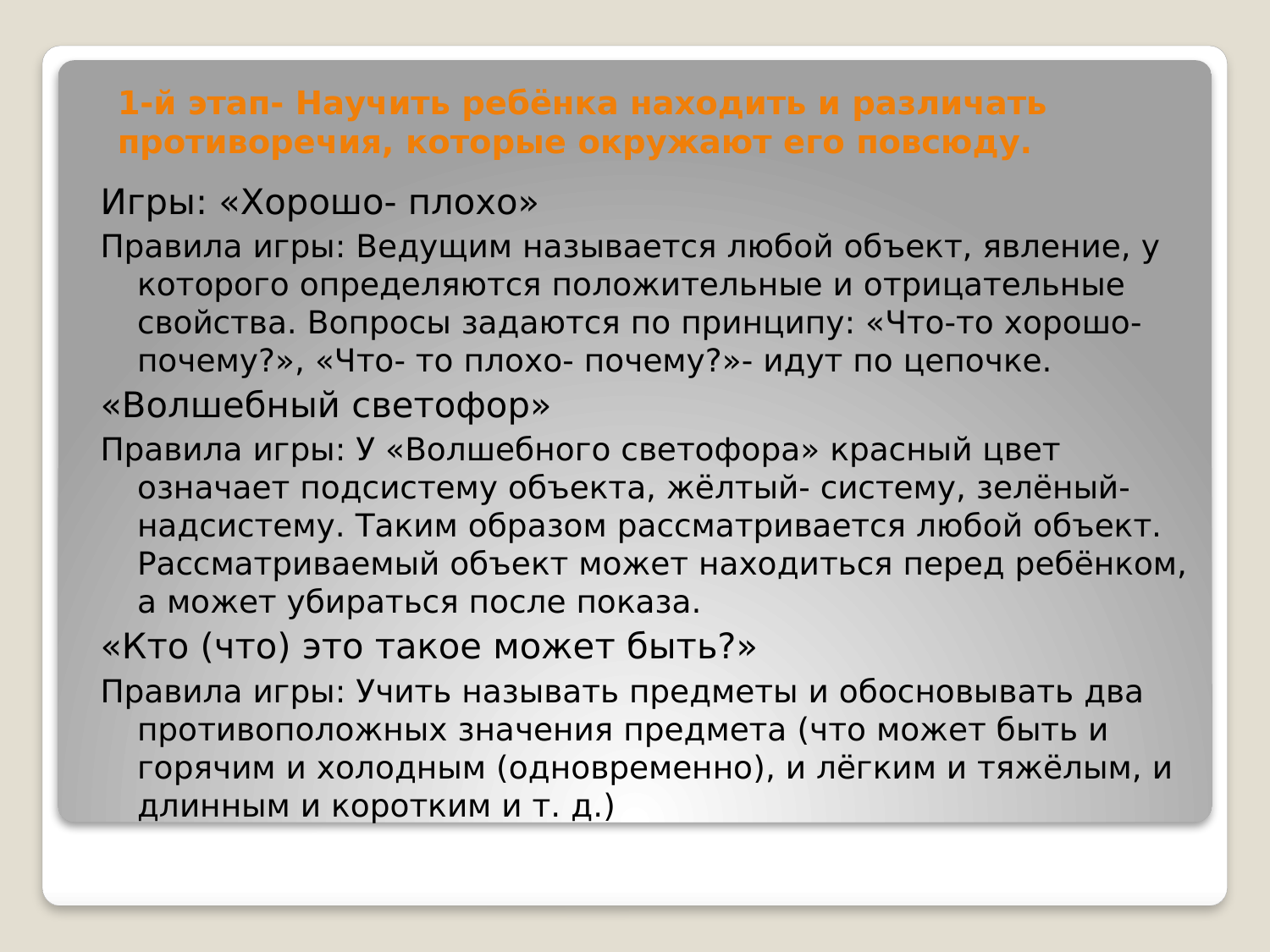

# 1-й этап- Научить ребёнка находить и различать противоречия, которые окружают его повсюду.
Игры: «Хорошо- плохо»
Правила игры: Ведущим называется любой объект, явление, у которого определяются положительные и отрицательные свойства. Вопросы задаются по принципу: «Что-то хорошо- почему?», «Что- то плохо- почему?»- идут по цепочке.
«Волшебный светофор»
Правила игры: У «Волшебного светофора» красный цвет означает подсистему объекта, жёлтый- систему, зелёный- надсистему. Таким образом рассматривается любой объект. Рассматриваемый объект может находиться перед ребёнком, а может убираться после показа.
«Кто (что) это такое может быть?»
Правила игры: Учить называть предметы и обосновывать два противоположных значения предмета (что может быть и горячим и холодным (одновременно), и лёгким и тяжёлым, и длинным и коротким и т. д.)